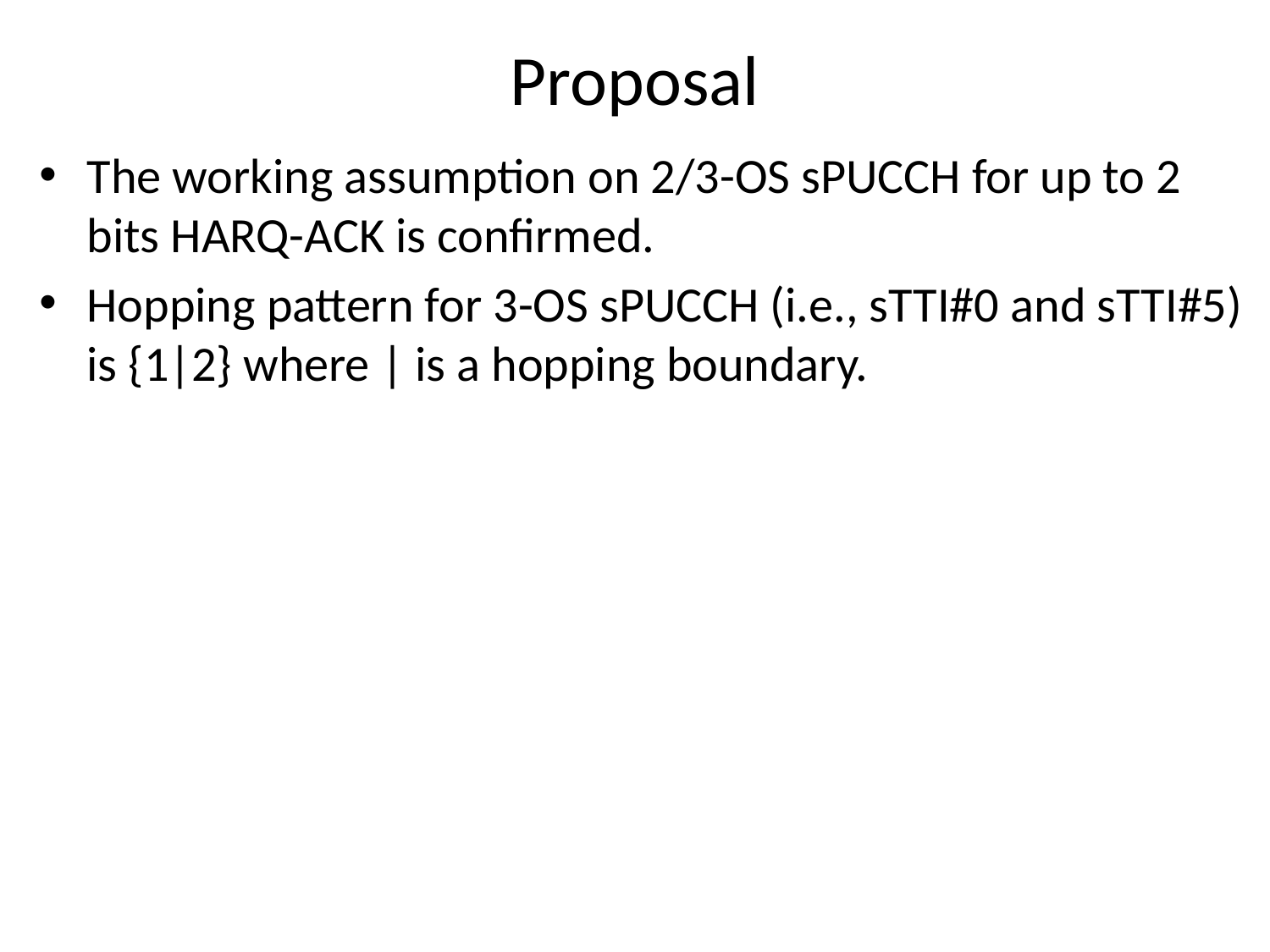

Proposal
The working assumption on 2/3-OS sPUCCH for up to 2 bits HARQ-ACK is confirmed.
Hopping pattern for 3-OS sPUCCH (i.e., sTTI#0 and sTTI#5) is {1|2} where | is a hopping boundary.